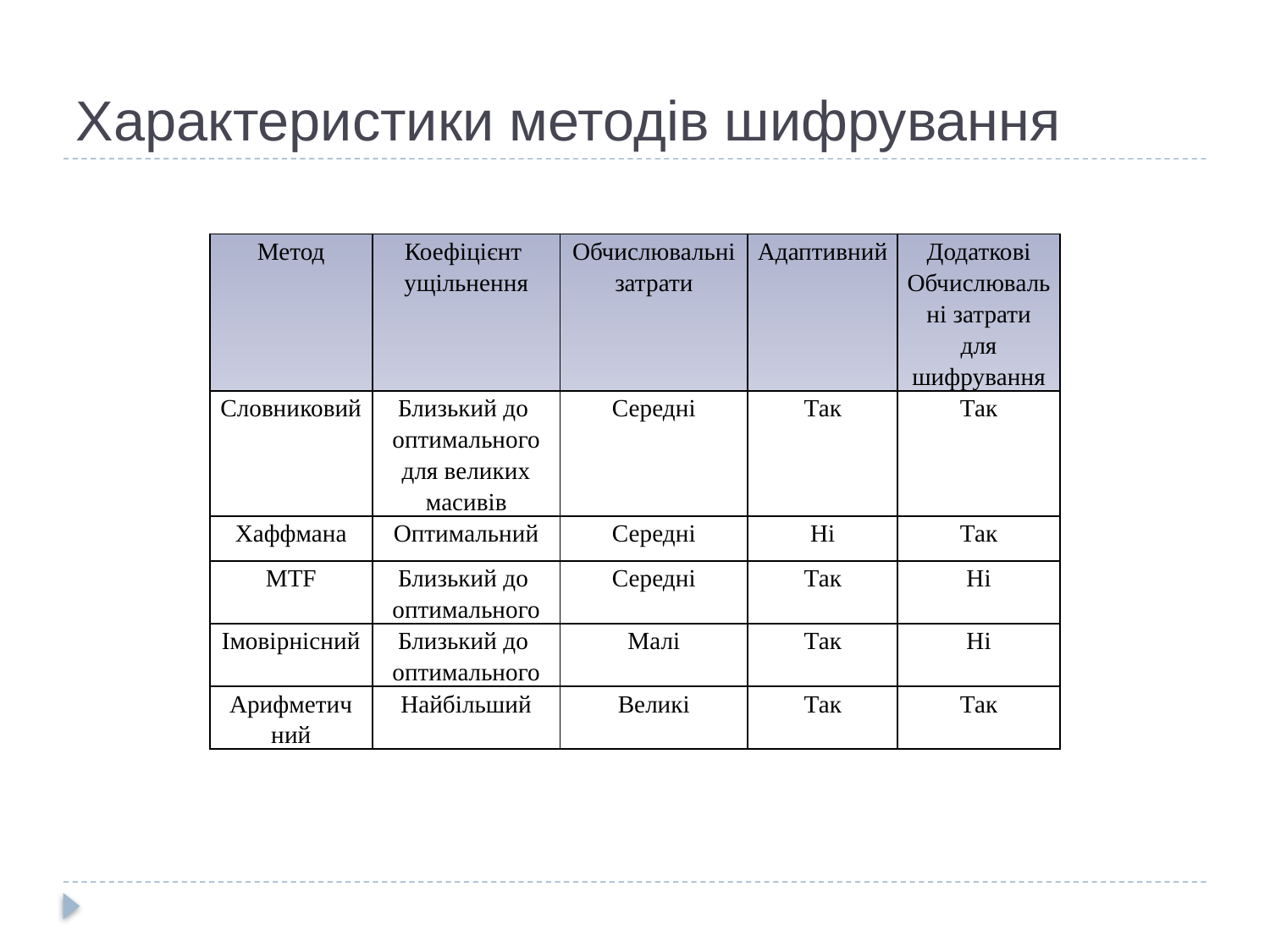

# Характеристики методів шифрування
| Метод | Коефіцієнт ущільнення | Обчислювальні затрати | Адаптивний | Додаткові Обчислювальні затрати для шифрування |
| --- | --- | --- | --- | --- |
| Словниковий | Близький до оптимального для великих масивів | Середні | Так | Так |
| Хаффмана | Оптимальний | Середні | Ні | Так |
| MTF | Близький до оптимального | Середні | Так | Ні |
| Імовірнісний | Близький до оптимального | Малі | Так | Ні |
| Арифметич­ний | Найбільший | Великі | Так | Так |